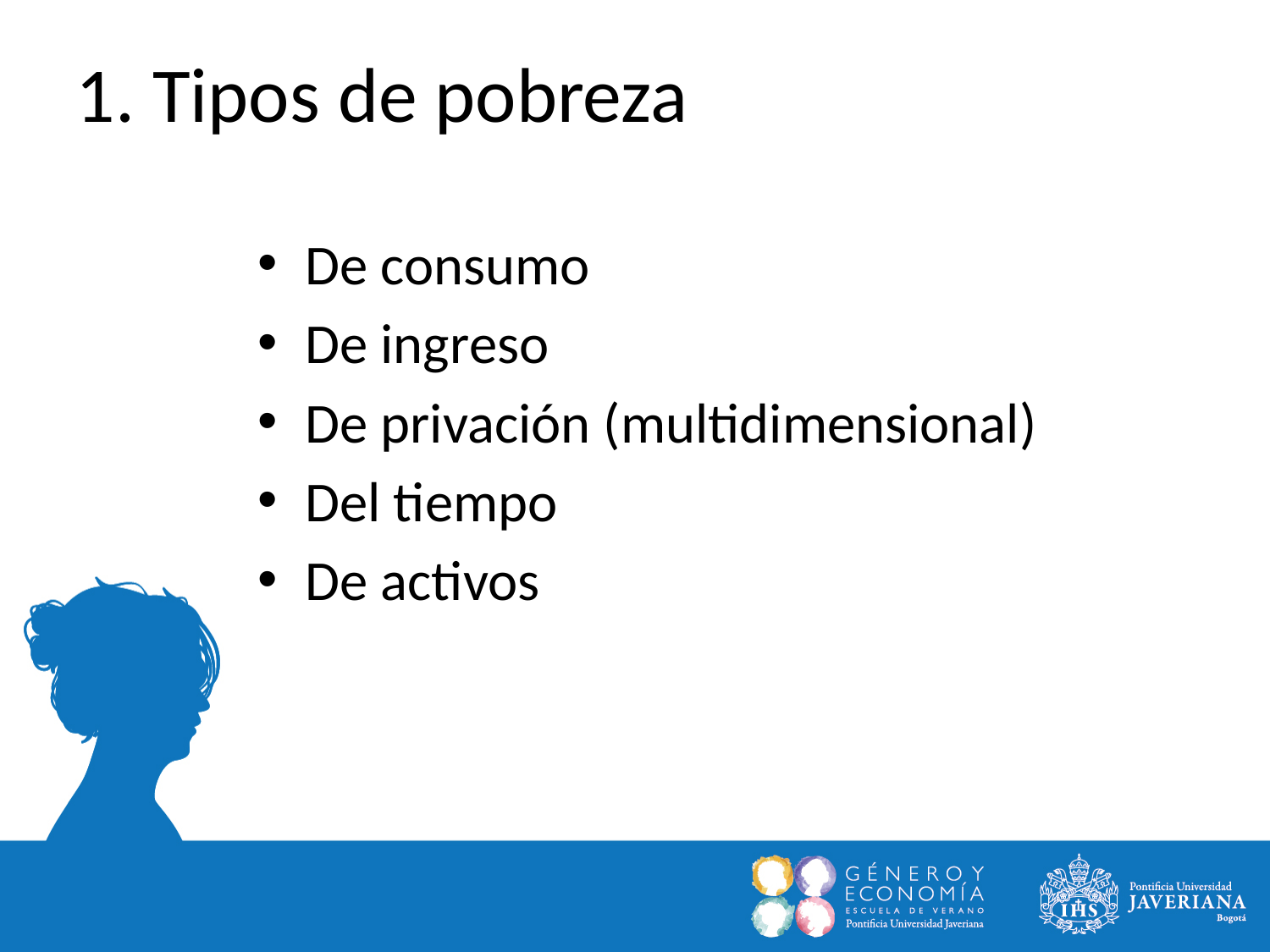

1. Tipos de pobreza
De consumo
De ingreso
De privación (multidimensional)
Del tiempo
De activos